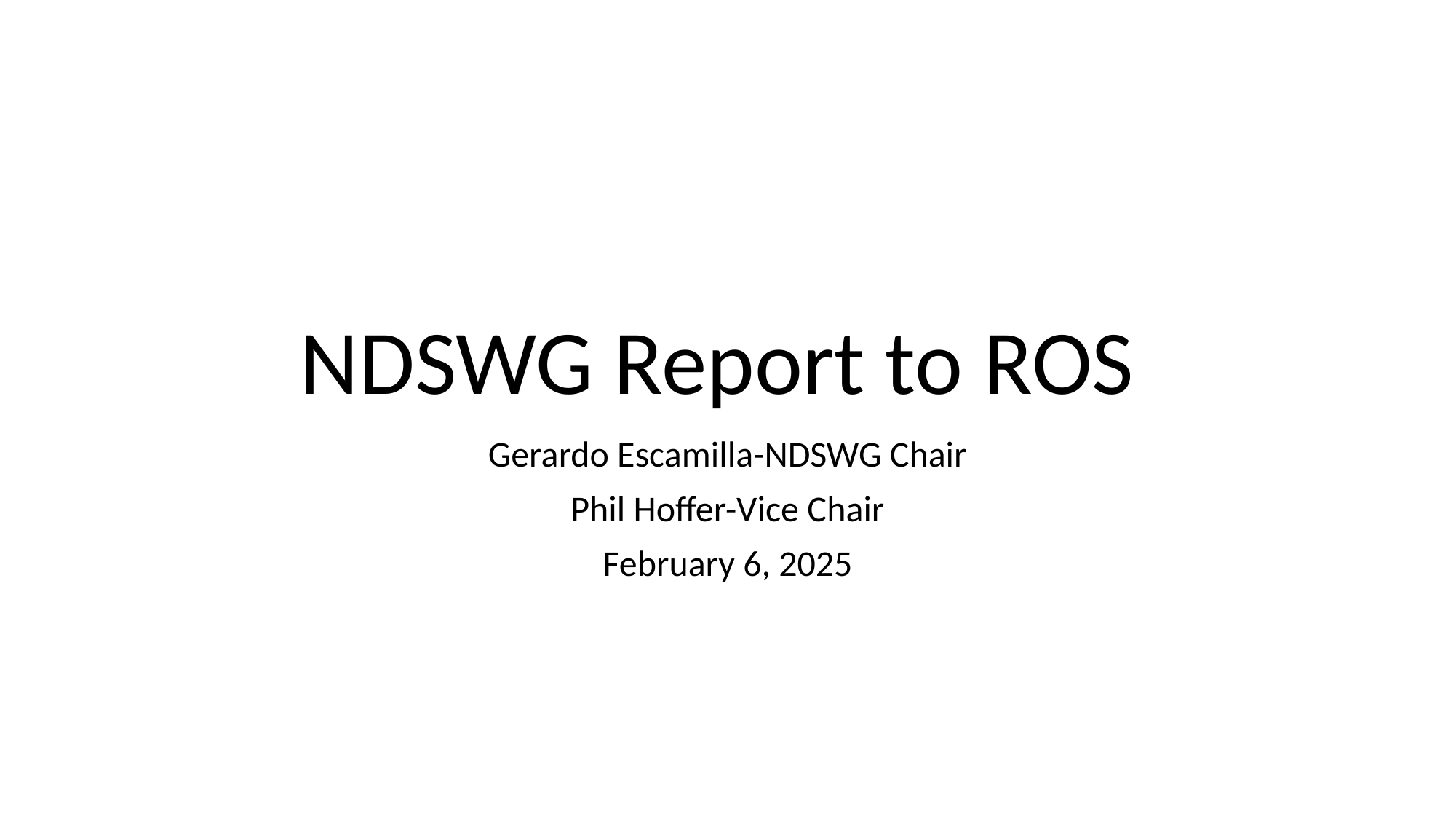

# NDSWG Report to ROS
Gerardo Escamilla-NDSWG Chair
Phil Hoffer-Vice Chair
February 6, 2025